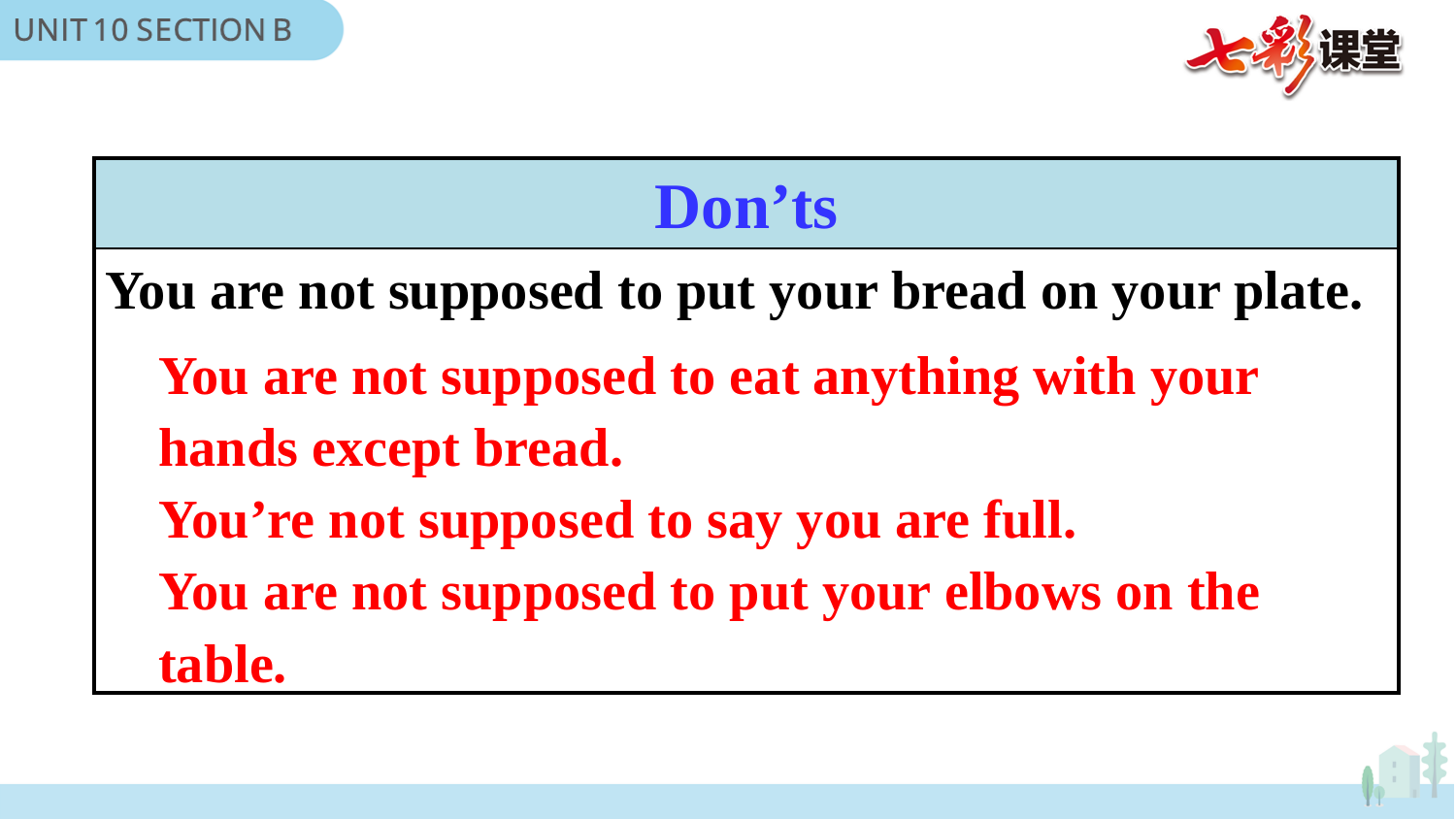

| Don’ts |
| --- |
| You are not supposed to put your bread on your plate. |
You are not supposed to eat anything with your hands except bread.
You’re not supposed to say you are full.
You are not supposed to put your elbows on the table.